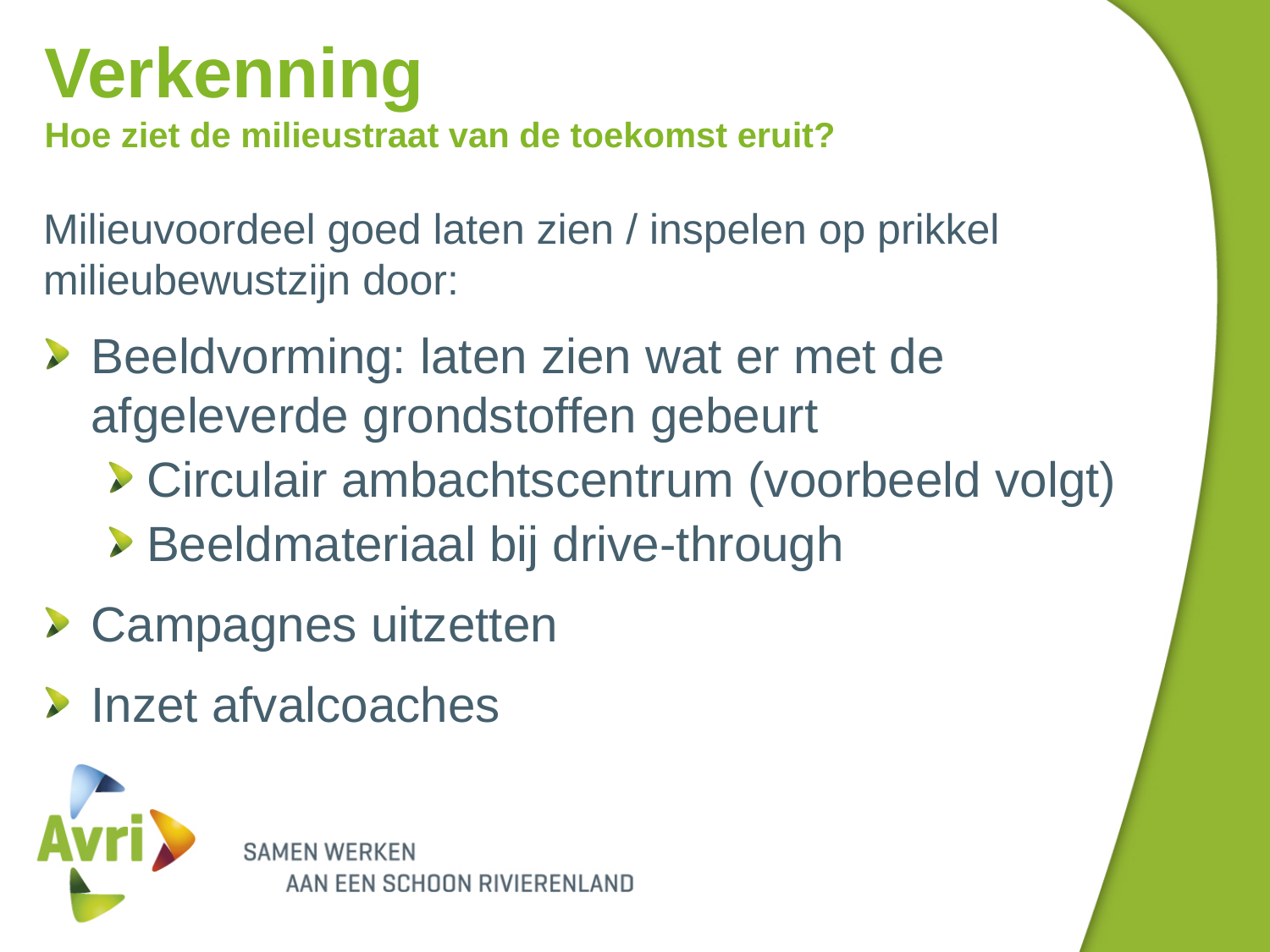

# Verkenning Hoe ziet de milieustraat van de toekomst eruit?
Milieuvoordeel goed laten zien / inspelen op prikkel milieubewustzijn door:
Beeldvorming: laten zien wat er met de afgeleverde grondstoffen gebeurt
Circulair ambachtscentrum (voorbeeld volgt)
Beeldmateriaal bij drive-through
Campagnes uitzetten
Inzet afvalcoaches